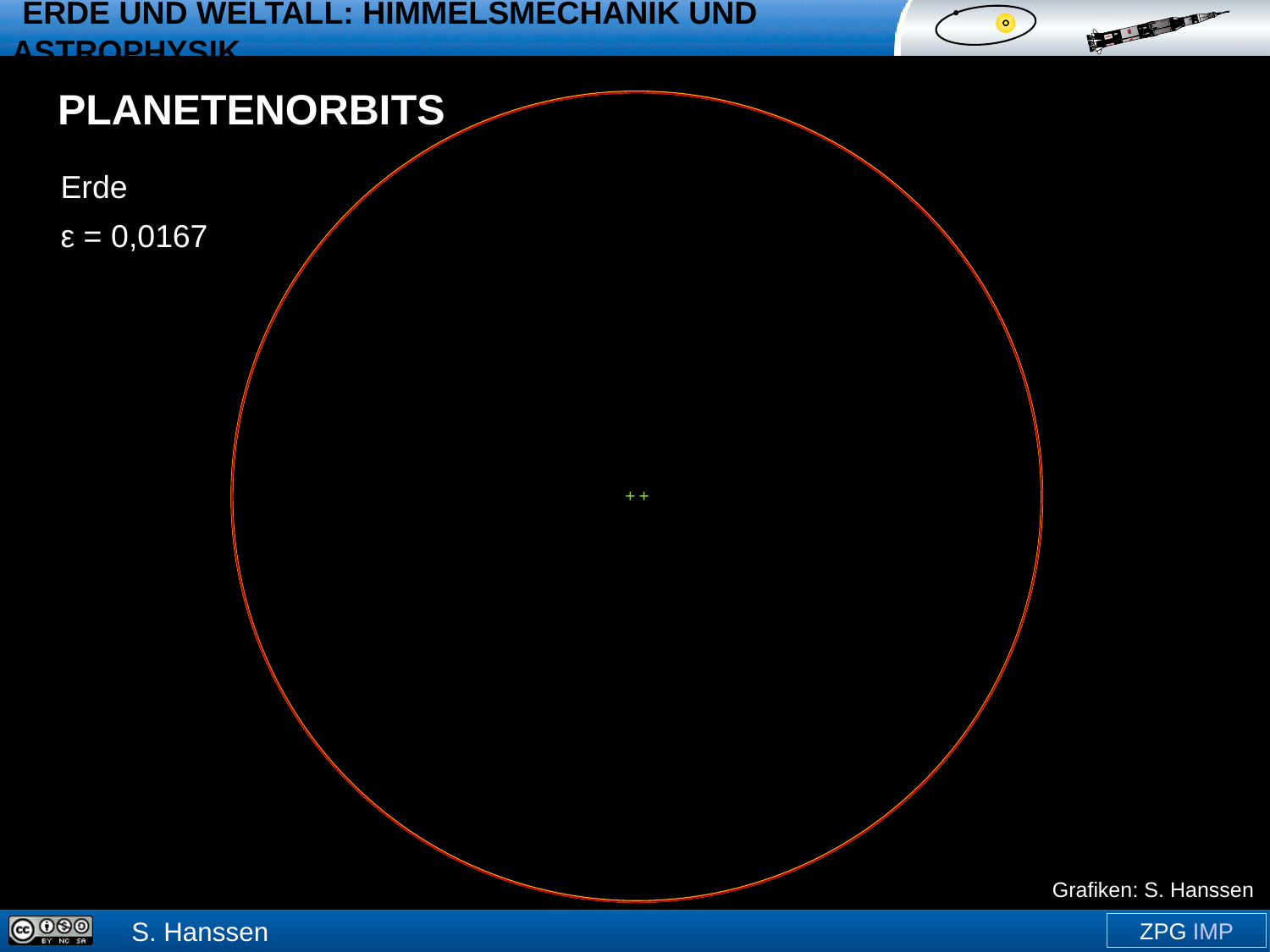

Planetenorbits

Erde
ε = 0,0167
+
+
Grafiken: S. Hanssen